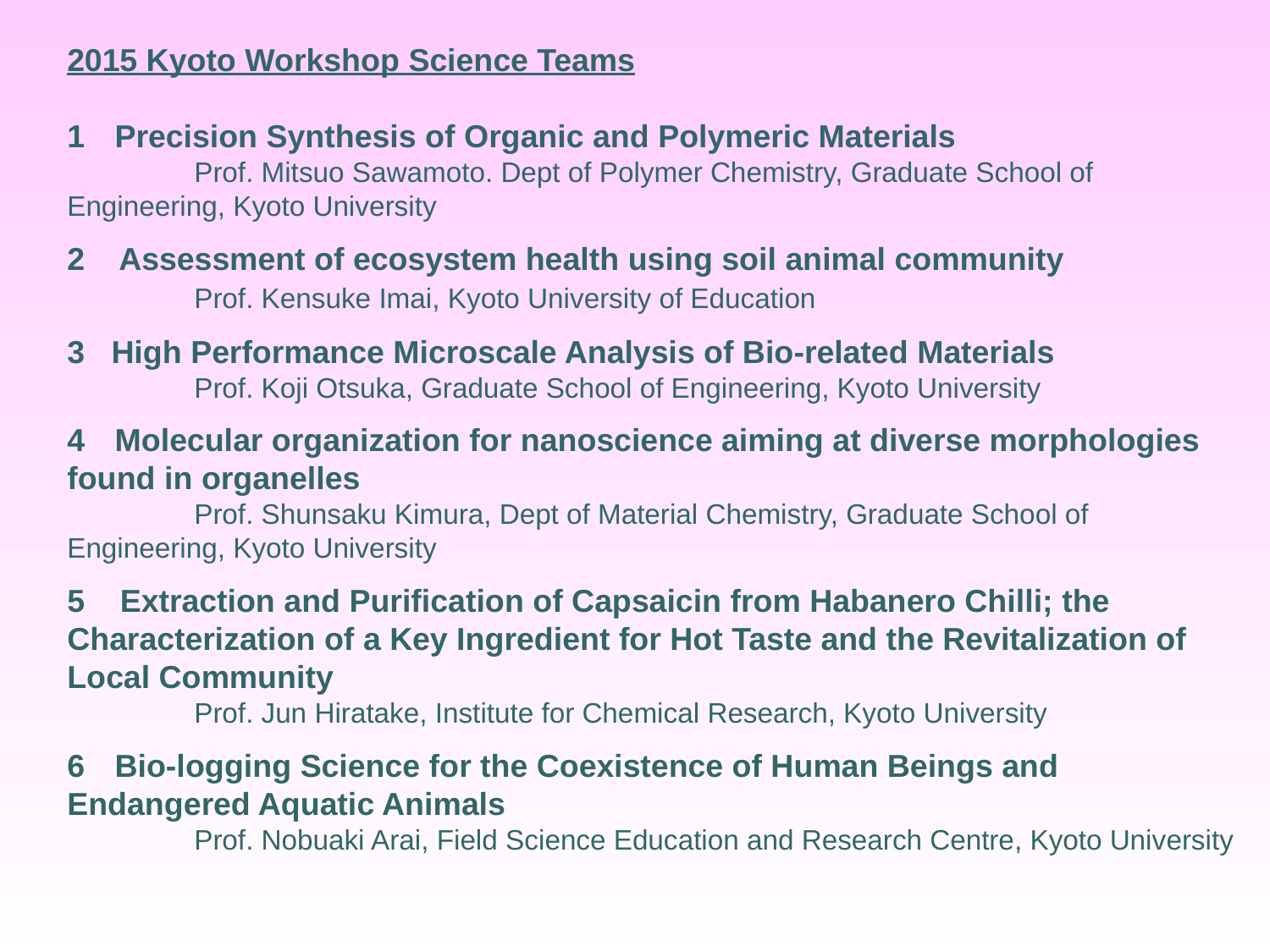

2015 Kyoto Workshop Science Teams

Precision Synthesis of Organic and Polymeric Materials
	Prof. Mitsuo Sawamoto. Dept of Polymer Chemistry, Graduate School of 	Engineering, Kyoto University

2    Assessment of ecosystem health using soil animal community
	Prof. Kensuke Imai, Kyoto University of Education

3   High Performance Microscale Analysis of Bio-related Materials
	Prof. Koji Otsuka, Graduate School of Engineering, Kyoto University

Molecular organization for nanoscience aiming at diverse morphologies
found in organelles
	Prof. Shunsaku Kimura, Dept of Material Chemistry, Graduate School of 	Engineering, Kyoto University

5    Extraction and Purification of Capsaicin from Habanero Chilli; the Characterization of a Key Ingredient for Hot Taste and the Revitalization of Local Community
	Prof. Jun Hiratake, Institute for Chemical Research, Kyoto University

Bio-logging Science for the Coexistence of Human Beings and
Endangered Aquatic Animals
	Prof. Nobuaki Arai, Field Science Education and Research Centre, Kyoto University